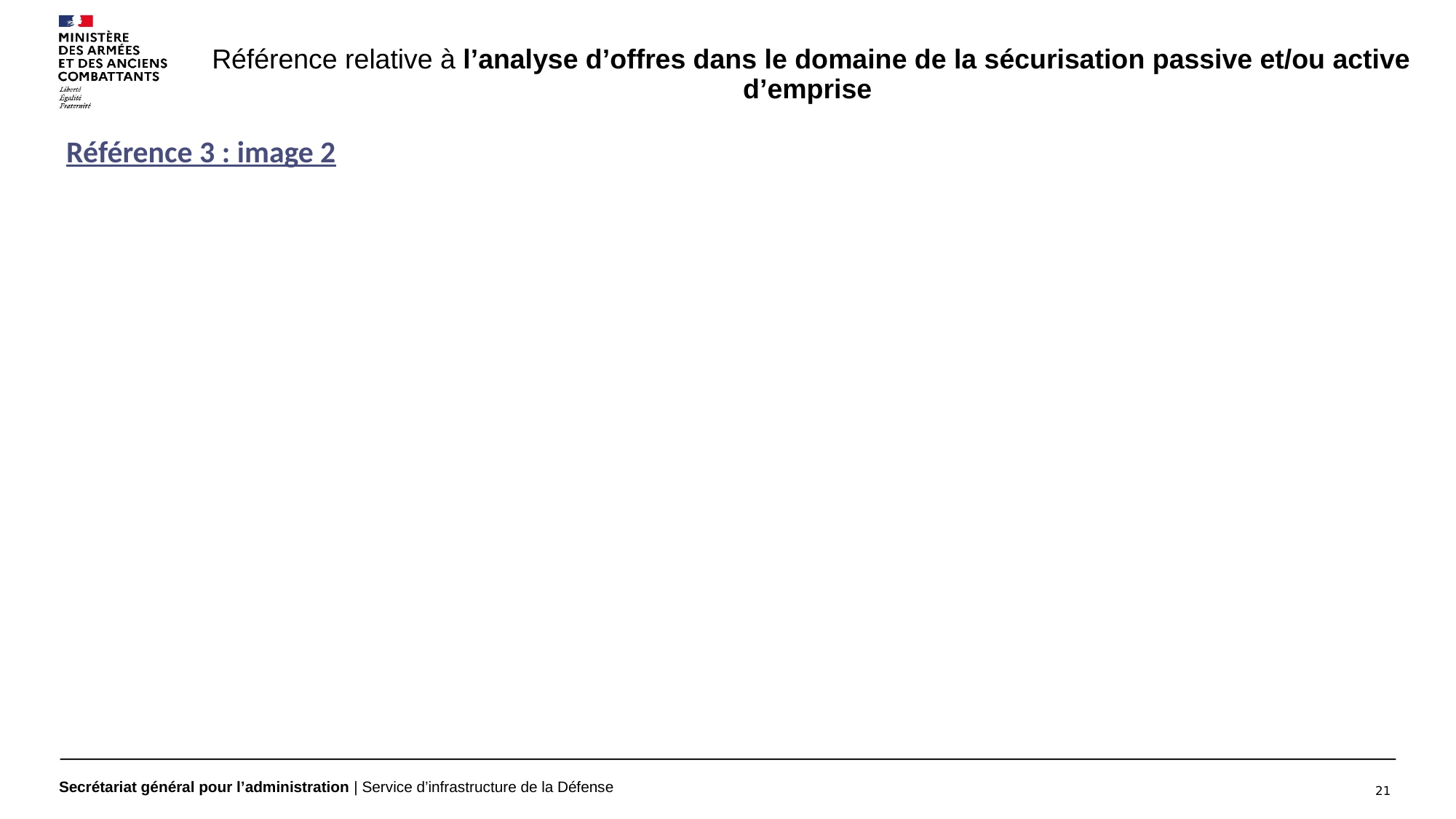

# Référence relative à l’analyse d’offres dans le domaine de la sécurisation passive et/ou active d’emprise
Référence 3 : image 2

21